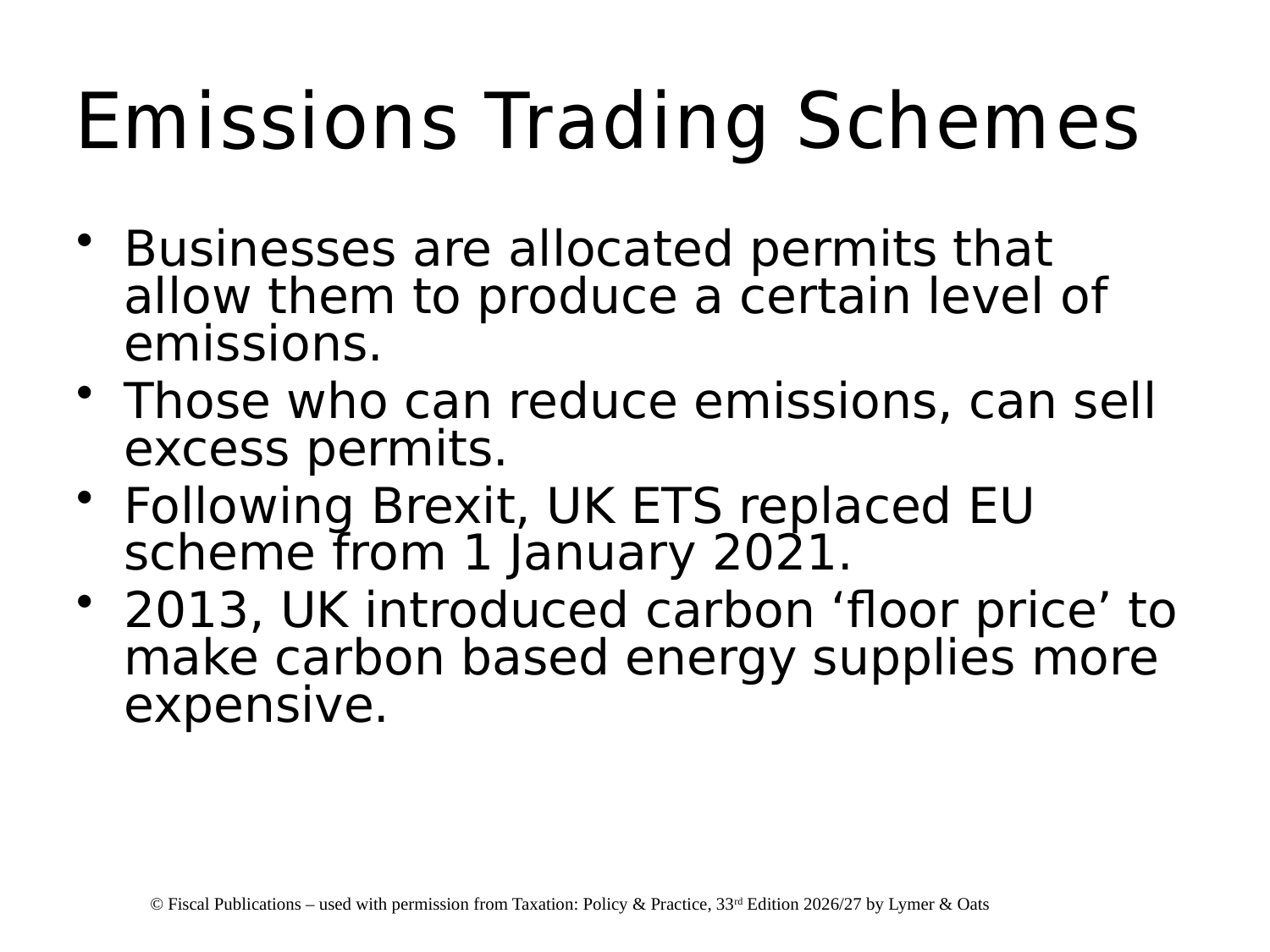

# Emissions Trading Schemes
Businesses are allocated permits that allow them to produce a certain level of emissions.
Those who can reduce emissions, can sell excess permits.
Following Brexit, UK ETS replaced EU scheme from 1 January 2021.
2013, UK introduced carbon ‘floor price’ to make carbon based energy supplies more expensive.